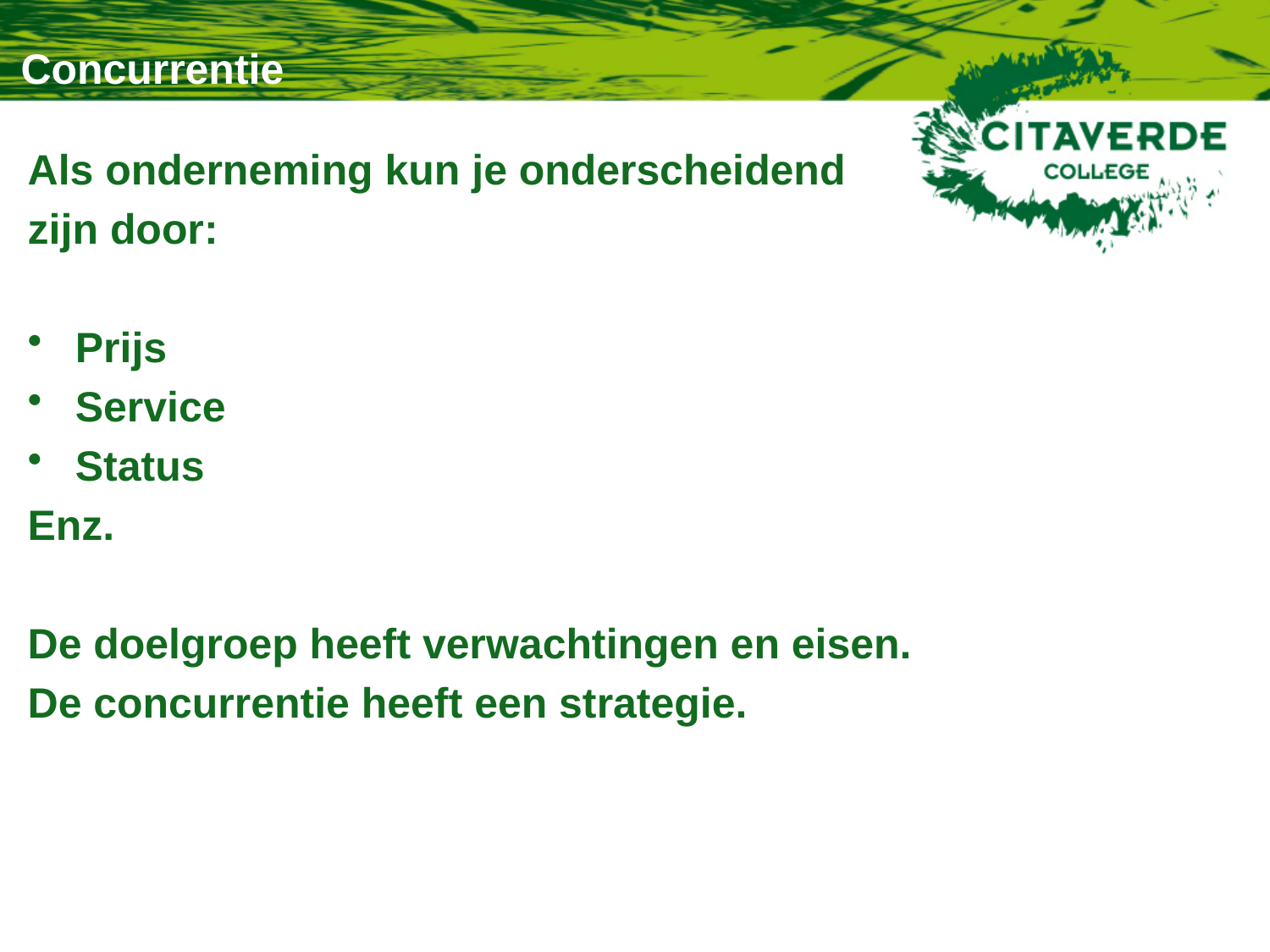

# Concurrentie
Als onderneming kun je onderscheidend
zijn door:

Prijs
Service
Status
Enz.

De doelgroep heeft verwachtingen en eisen.
De concurrentie heeft een strategie.